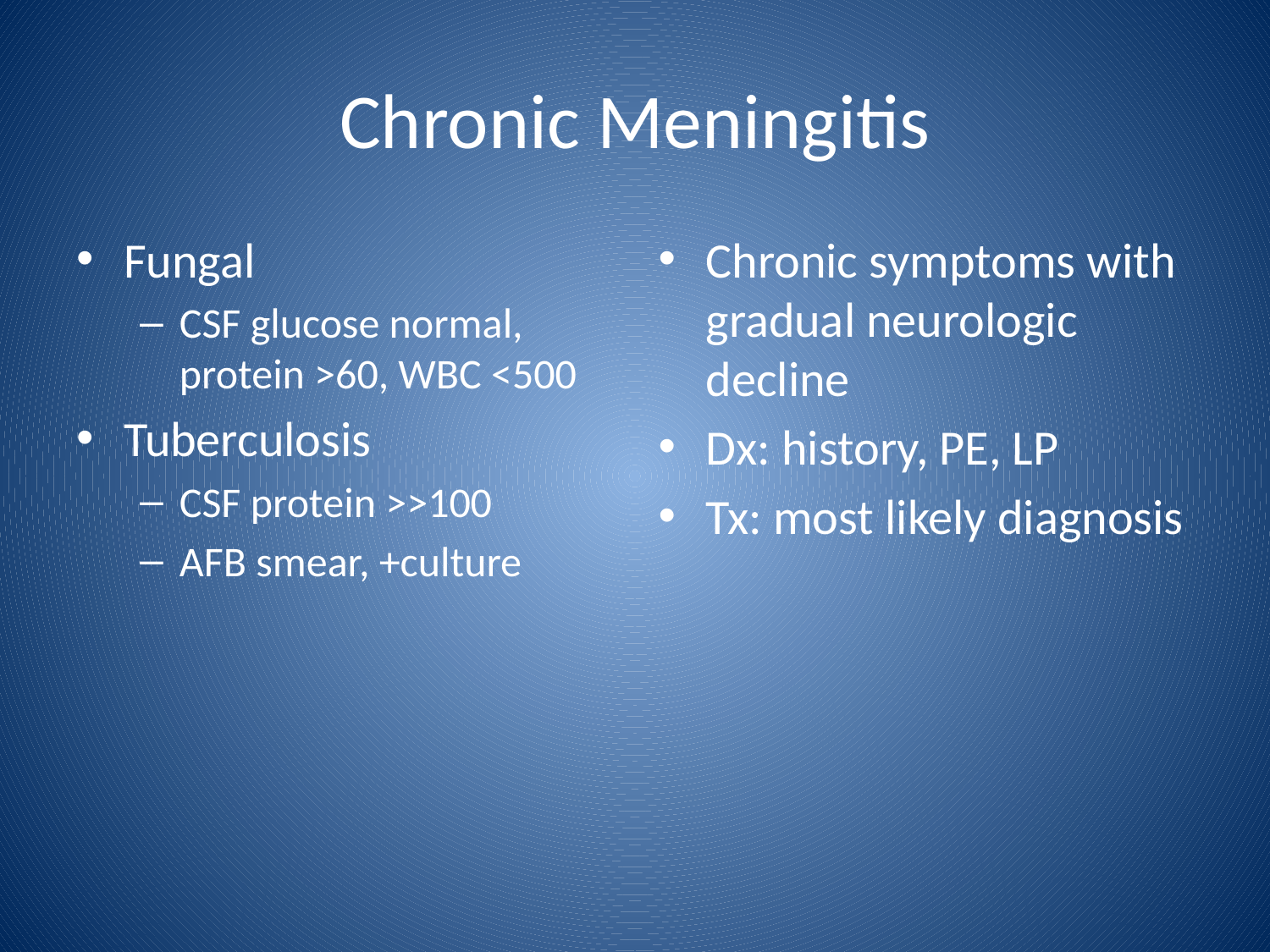

# Chronic Meningitis
Fungal
CSF glucose normal, protein >60, WBC <500
Tuberculosis
CSF protein >>100
AFB smear, +culture
Chronic symptoms with gradual neurologic decline
Dx: history, PE, LP
Tx: most likely diagnosis